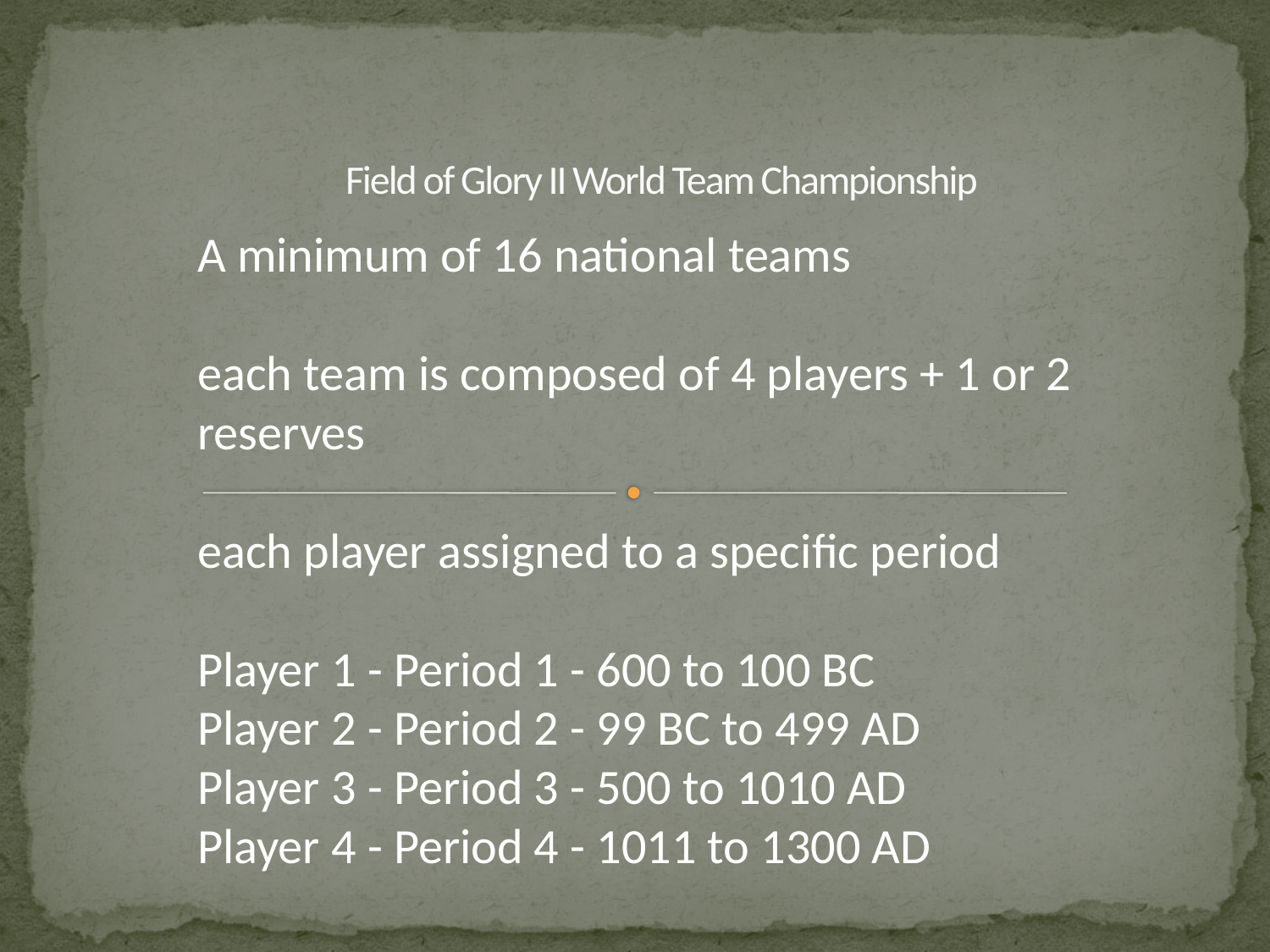

# Field of Glory II World Team Championship
A minimum of 16 national teams
each team is composed of 4 players + 1 or 2 reserves
each player assigned to a specific period
Player 1 - Period 1 - 600 to 100 BC
Player 2 - Period 2 - 99 BC to 499 AD
Player 3 - Period 3 - 500 to 1010 AD
Player 4 - Period 4 - 1011 to 1300 AD